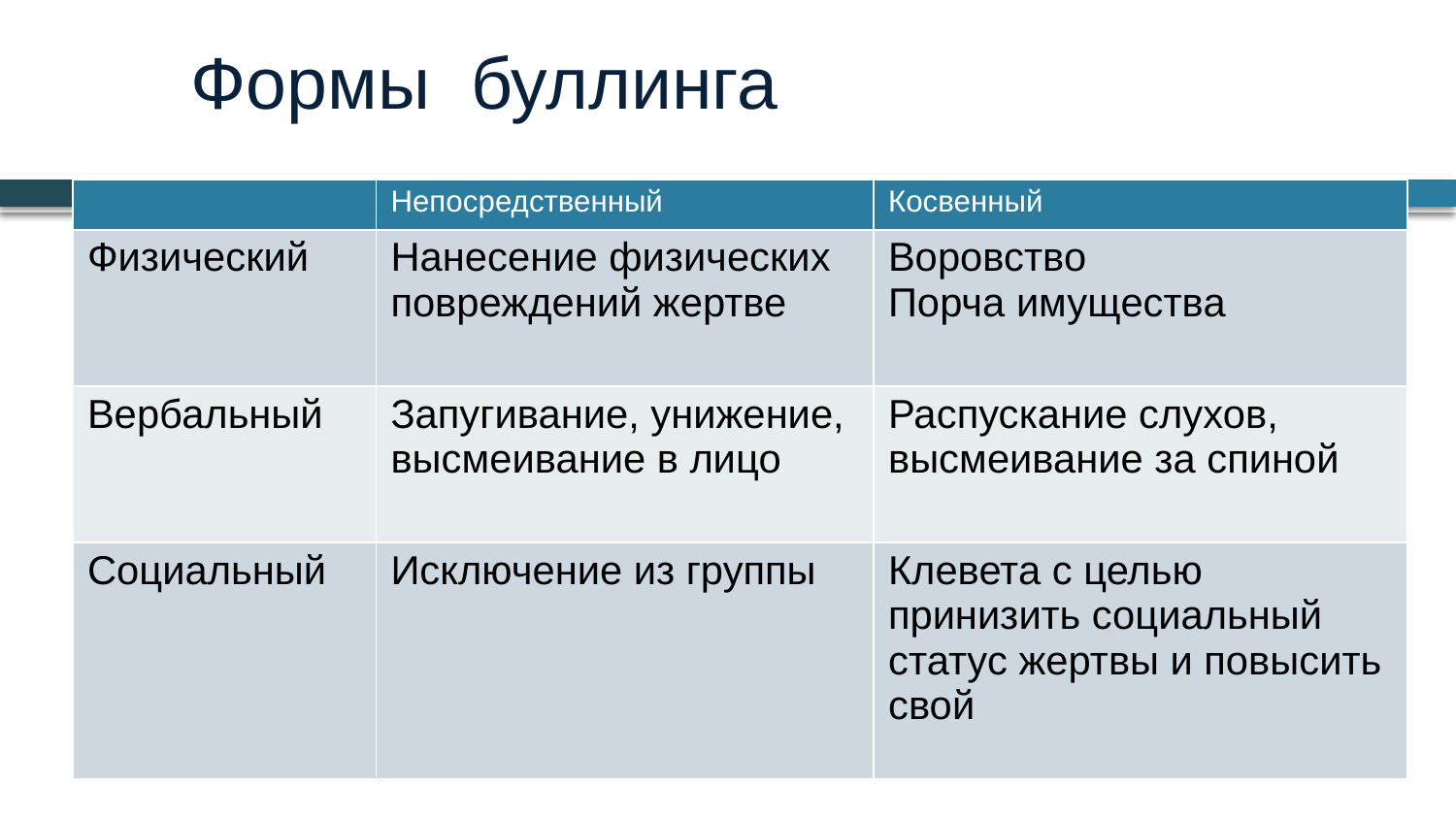

# Формы  буллинга
|  | Непосредственный | Косвенный |
| --- | --- | --- |
| Физический | Нанесение физических повреждений жертве | Воровство Порча имущества |
| Вербальный | Запугивание, унижение, высмеивание в лицо | Распускание слухов, высмеивание за спиной |
| Социальный | Исключение из группы | Клевета с целью принизить социальный статус жертвы и повысить свой |